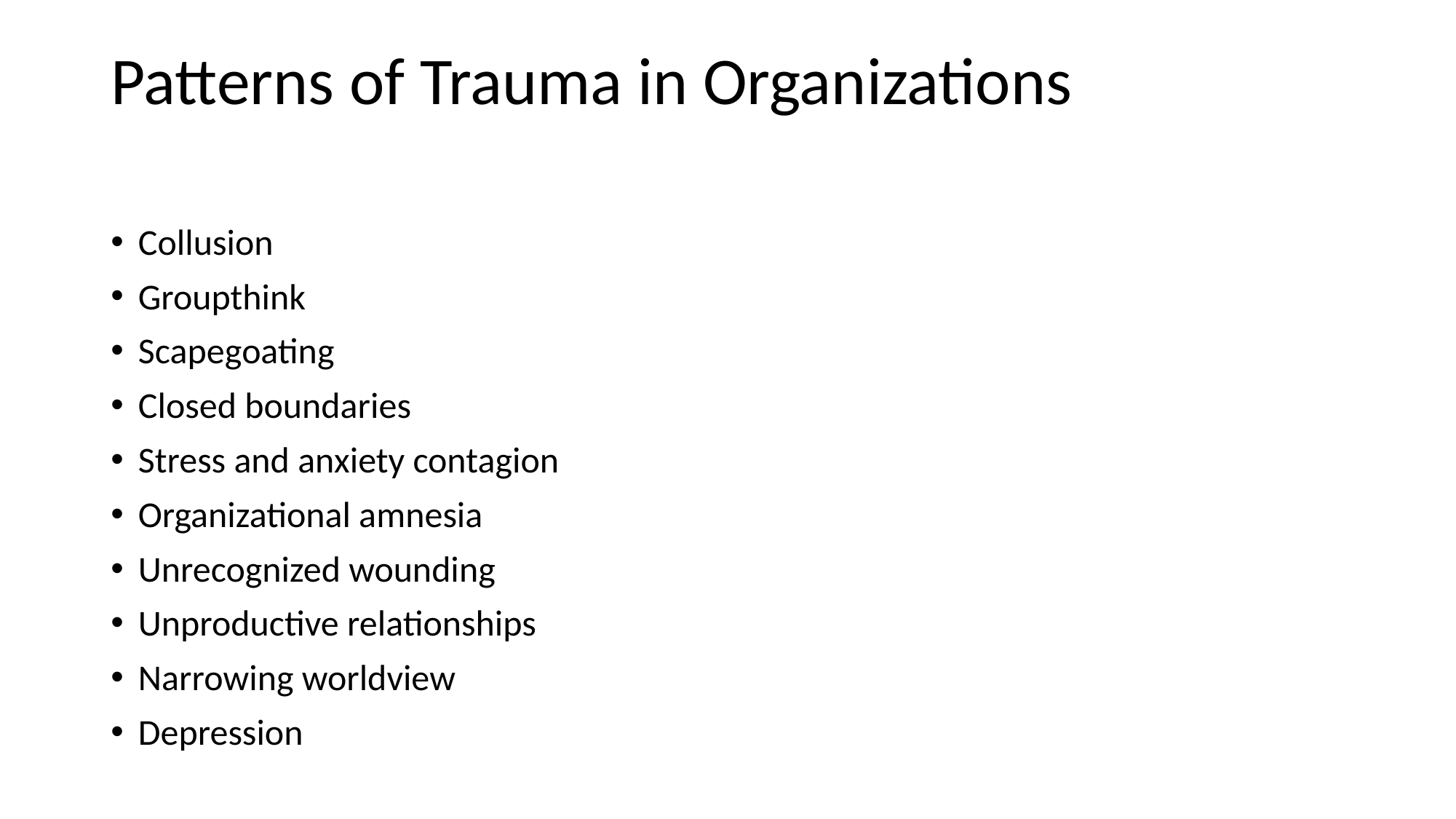

# Patterns of Trauma in Organizations
Collusion
Groupthink
Scapegoating
Closed boundaries
Stress and anxiety contagion
Organizational amnesia
Unrecognized wounding
Unproductive relationships
Narrowing worldview
Depression